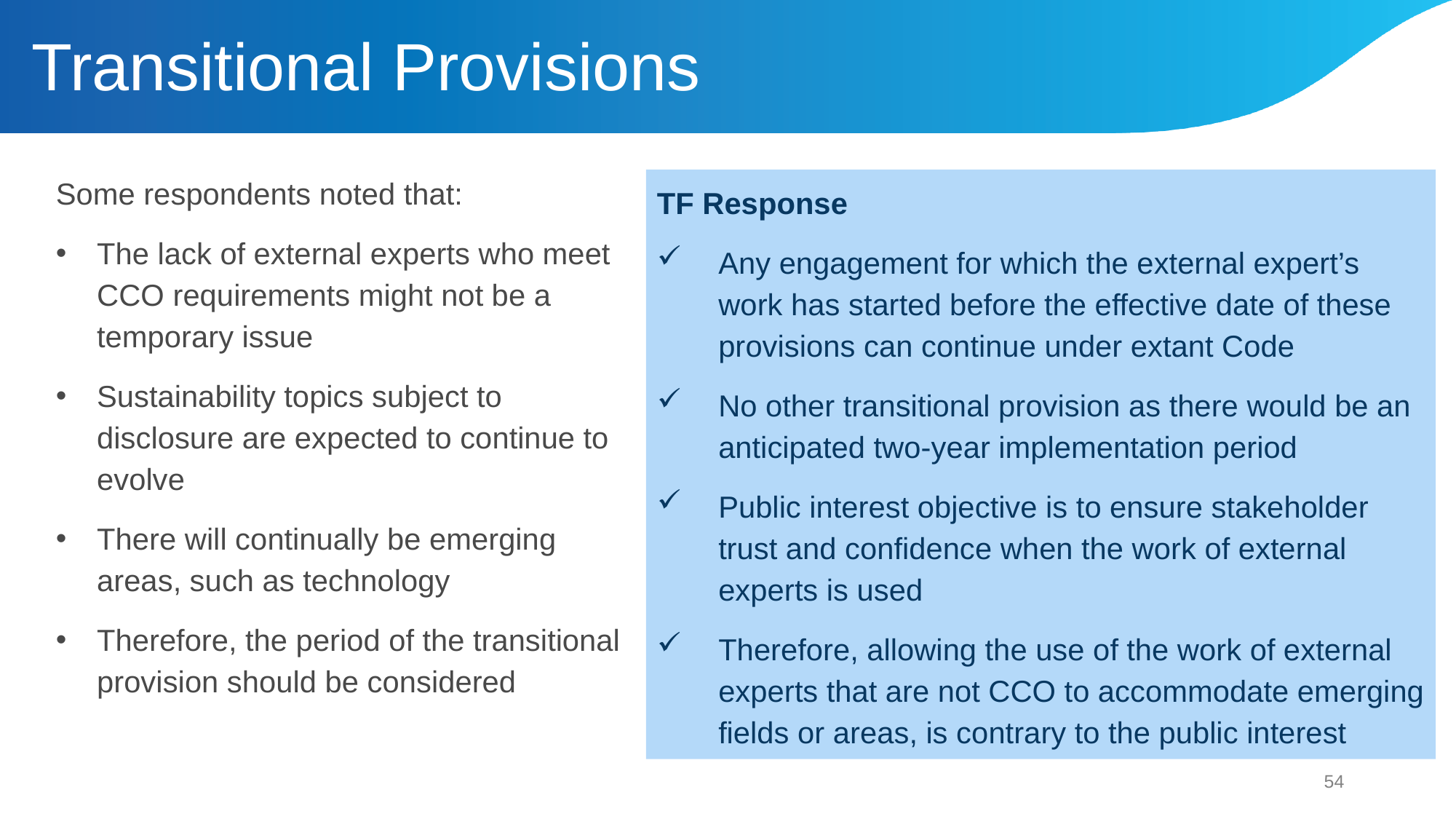

Transitional Provisions
Some respondents noted that:
The lack of external experts who meet CCO requirements might not be a temporary issue
Sustainability topics subject to disclosure are expected to continue to evolve
There will continually be emerging areas, such as technology
Therefore, the period of the transitional provision should be considered
TF Response
Any engagement for which the external expert’s work has started before the effective date of these provisions can continue under extant Code
No other transitional provision as there would be an anticipated two-year implementation period
Public interest objective is to ensure stakeholder trust and confidence when the work of external experts is used
Therefore, allowing the use of the work of external experts that are not CCO to accommodate emerging fields or areas, is contrary to the public interest
54